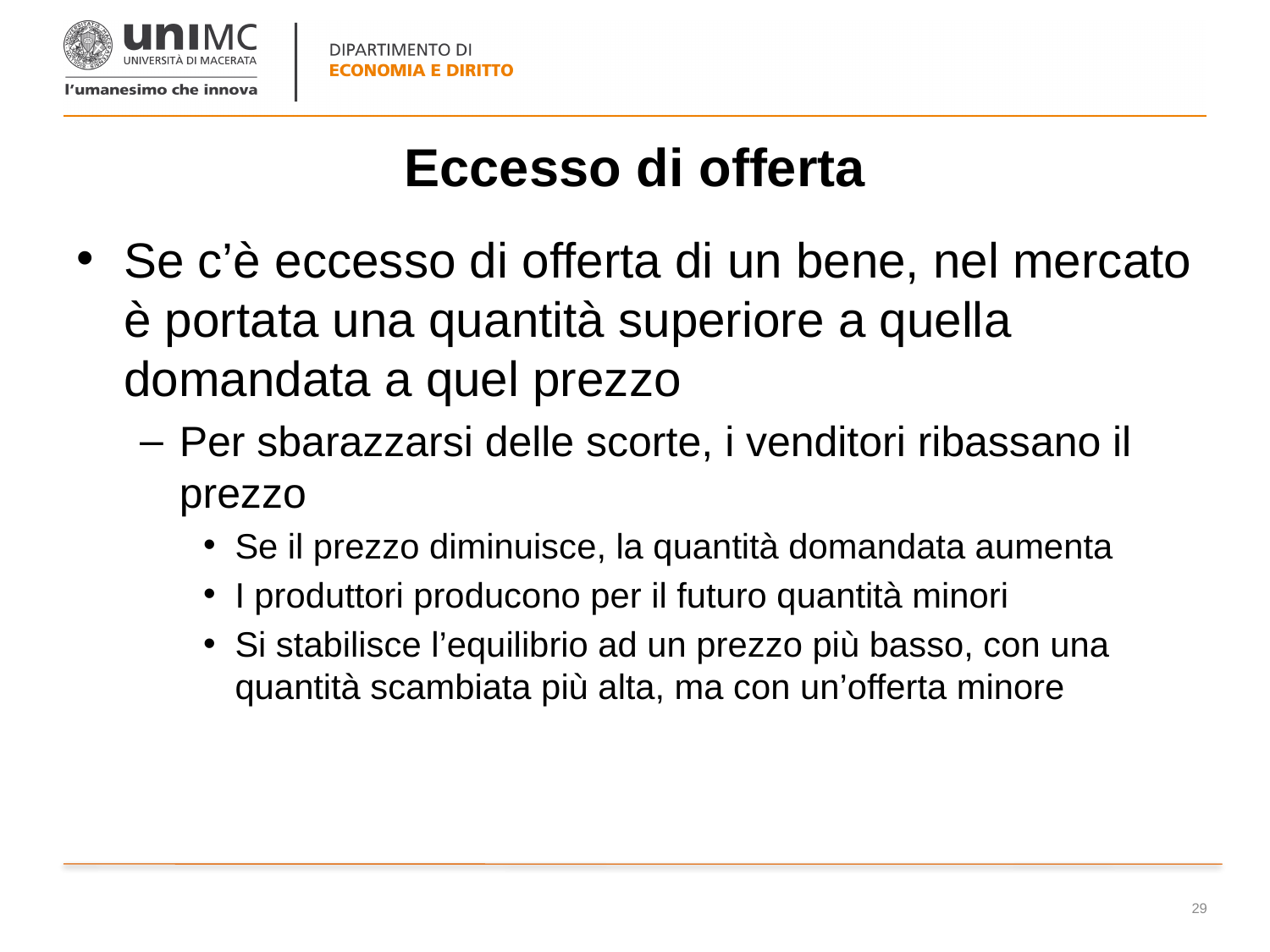

# Eccesso di offerta
Se c’è eccesso di offerta di un bene, nel mercato è portata una quantità superiore a quella domandata a quel prezzo
Per sbarazzarsi delle scorte, i venditori ribassano il prezzo
Se il prezzo diminuisce, la quantità domandata aumenta
I produttori producono per il futuro quantità minori
Si stabilisce l’equilibrio ad un prezzo più basso, con una quantità scambiata più alta, ma con un’offerta minore
29